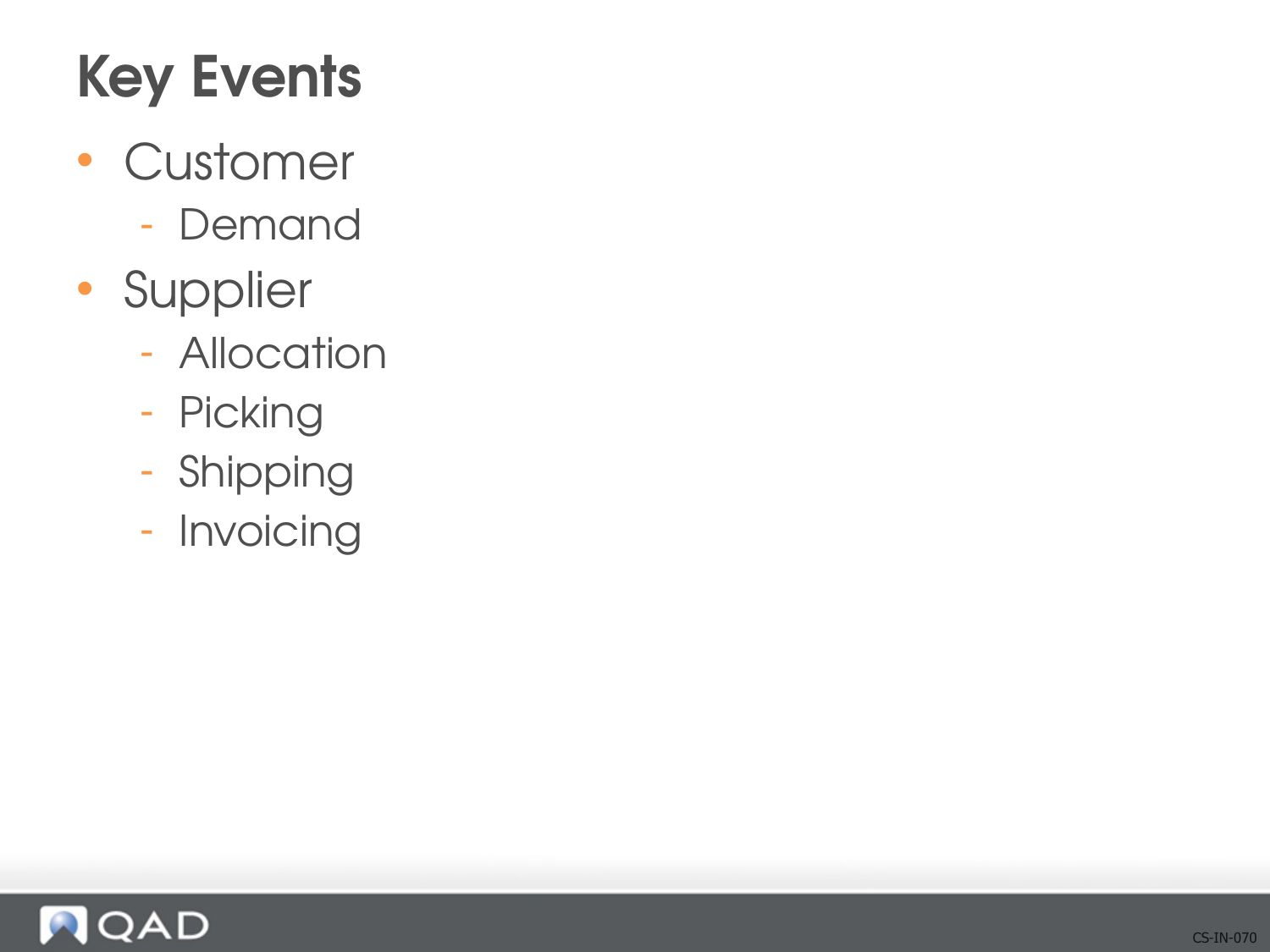

# Key Events
Customer
Demand
Supplier
Allocation
Picking
Shipping
Invoicing

CS-IN-070